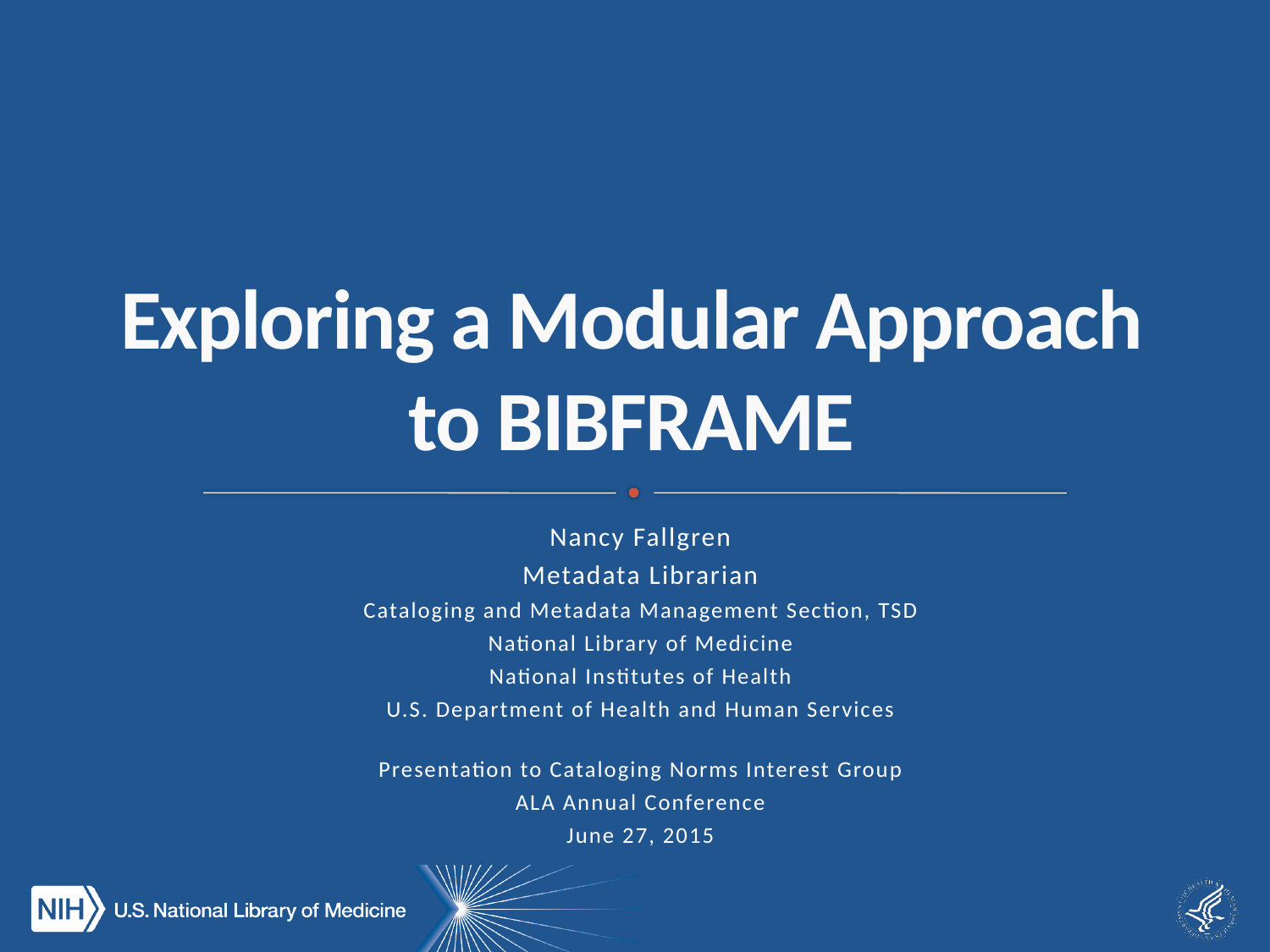

# Exploring a Modular Approach to BIBFRAME
Nancy Fallgren
Metadata Librarian
Cataloging and Metadata Management Section, TSD
National Library of Medicine
National Institutes of Health
U.S. Department of Health and Human Services
Presentation to Cataloging Norms Interest Group
ALA Annual Conference
June 27, 2015